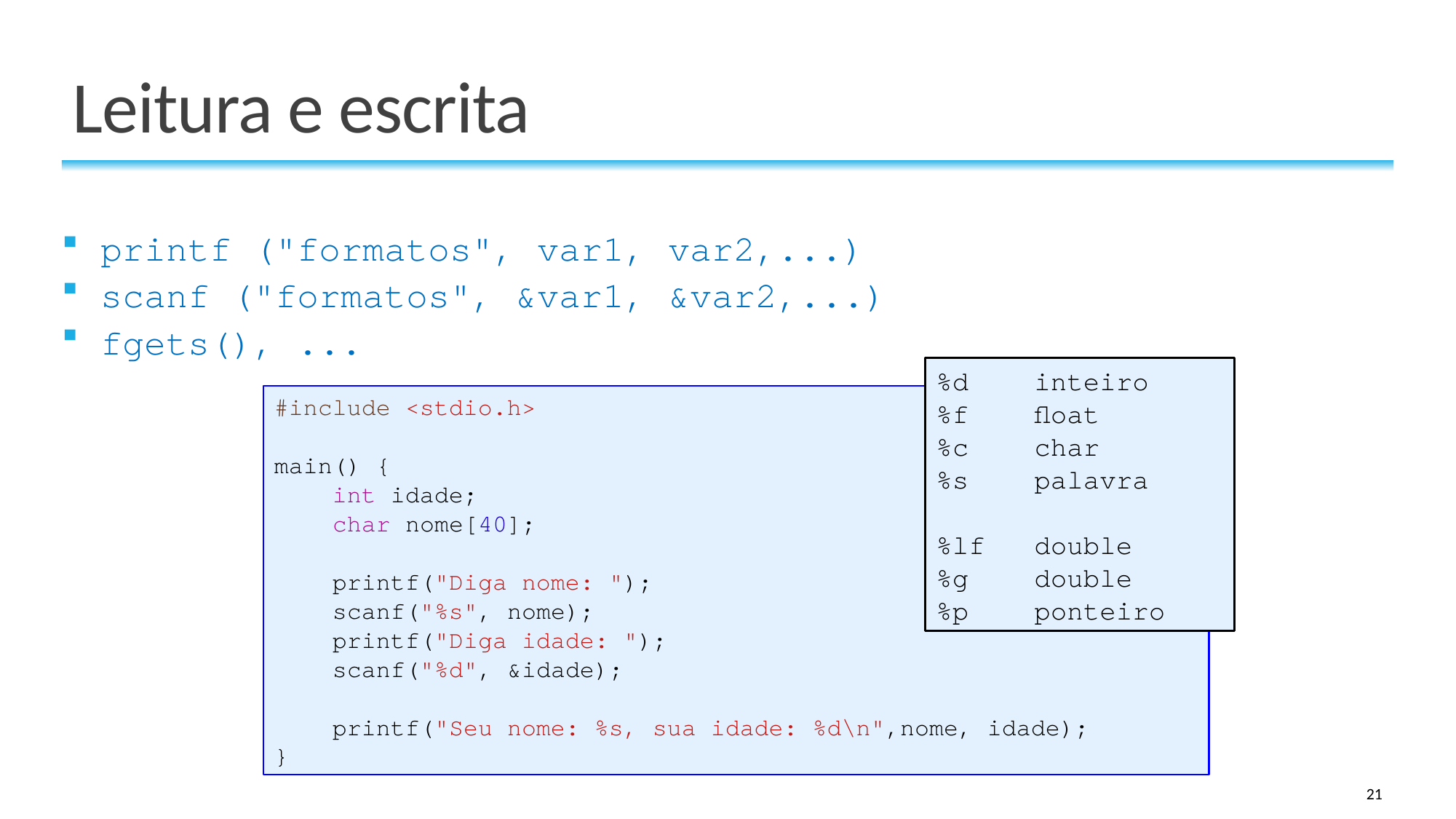

# Leitura e escrita
printf ("formatos", var1, var2,...)
scanf ("formatos", &var1, &var2,...)
fgets(), ...
%d    inteiro
%f    float
%c    char
%s    palavra

%lf   double
%g    double
%p    ponteiro
#include <stdio.h>

main() {
    int idade;
    char nome[40];

    printf("Diga nome: ");
    scanf("%s", nome);
    printf("Diga idade: ");
    scanf("%d", &idade);

    printf("Seu nome: %s, sua idade: %d\n",nome, idade);
}
21